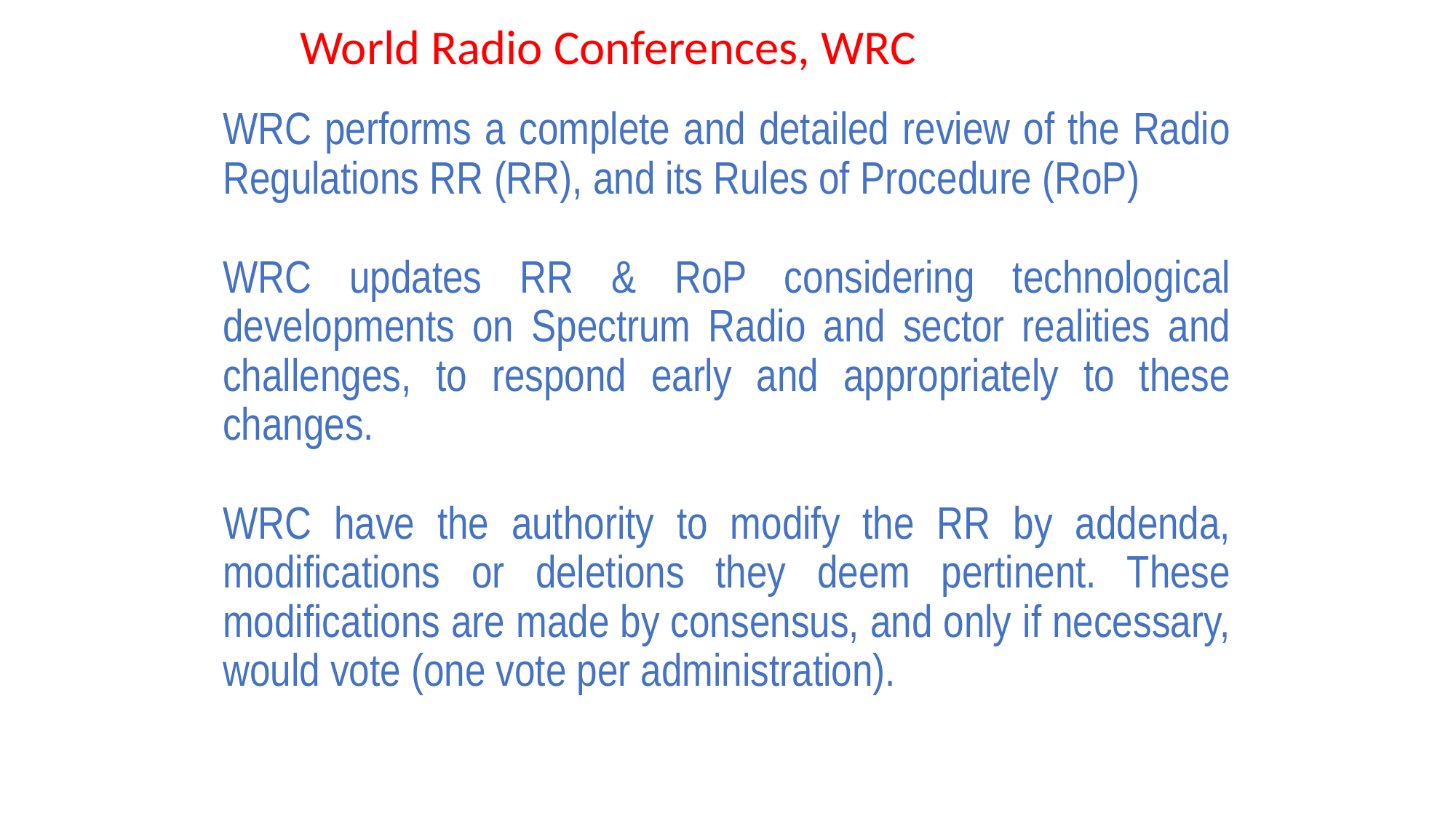

# World Radio Conferences, WRC
WRC performs a complete and detailed review of the Radio Regulations RR (RR), and its Rules of Procedure (RoP)

WRC updates RR & RoP considering technological developments on Spectrum Radio and sector realities and challenges, to respond early and appropriately to these changes.

WRC have the authority to modify the RR by addenda, modifications or deletions they deem pertinent. These modifications are made by consensus, and only if necessary, would vote (one vote per administration).